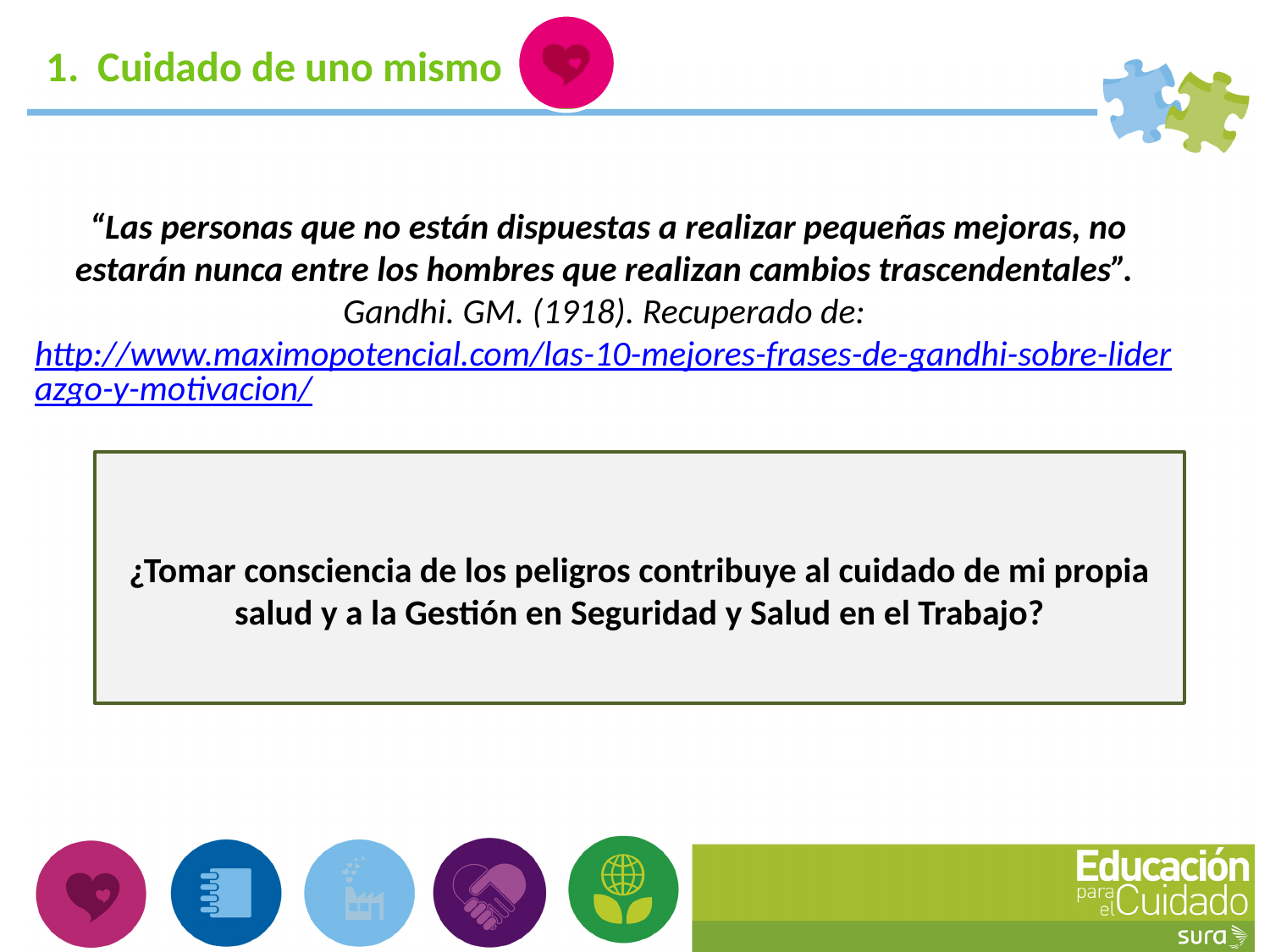

1.  Cuidado de uno mismo
“Las personas que no están dispuestas a realizar pequeñas mejoras, no estarán nunca entre los hombres que realizan cambios trascendentales”.
Gandhi. GM. (1918). Recuperado de: http://www.maximopotencial.com/las-10-mejores-frases-de-gandhi-sobre-liderazgo-y-motivacion/

¿Tomar consciencia de los peligros contribuye al cuidado de mi propia salud y a la Gestión en Seguridad y Salud en el Trabajo?